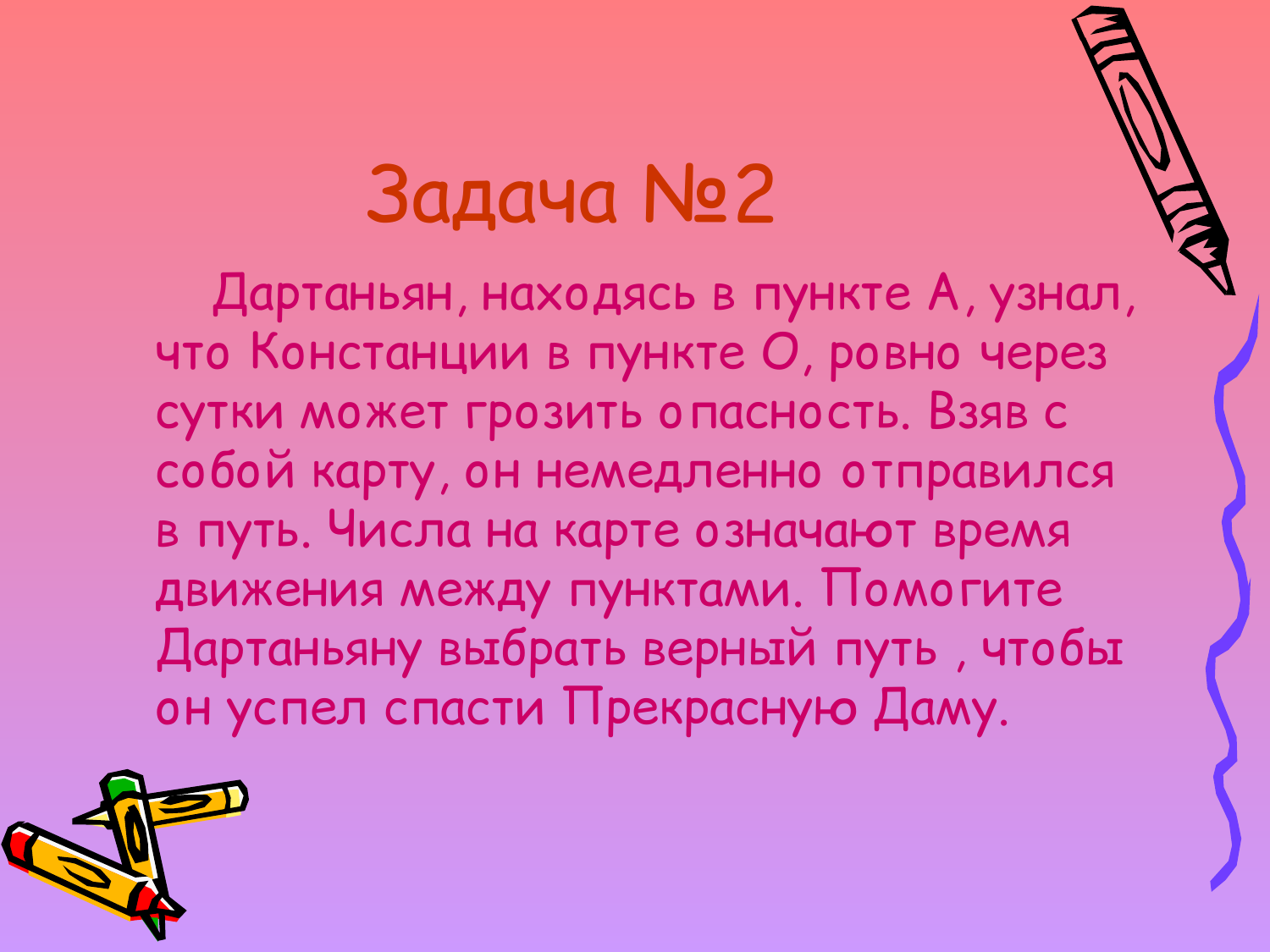

# Задача №2
       Дартаньян, находясь в пункте А, узнал, что Констанции в пункте О, ровно через сутки может грозить опасность. Взяв с собой карту, он немедленно отправился в путь. Числа на карте означают время движения между пунктами. Помогите Дартаньяну выбрать верный путь , чтобы он успел спасти Прекрасную Даму.